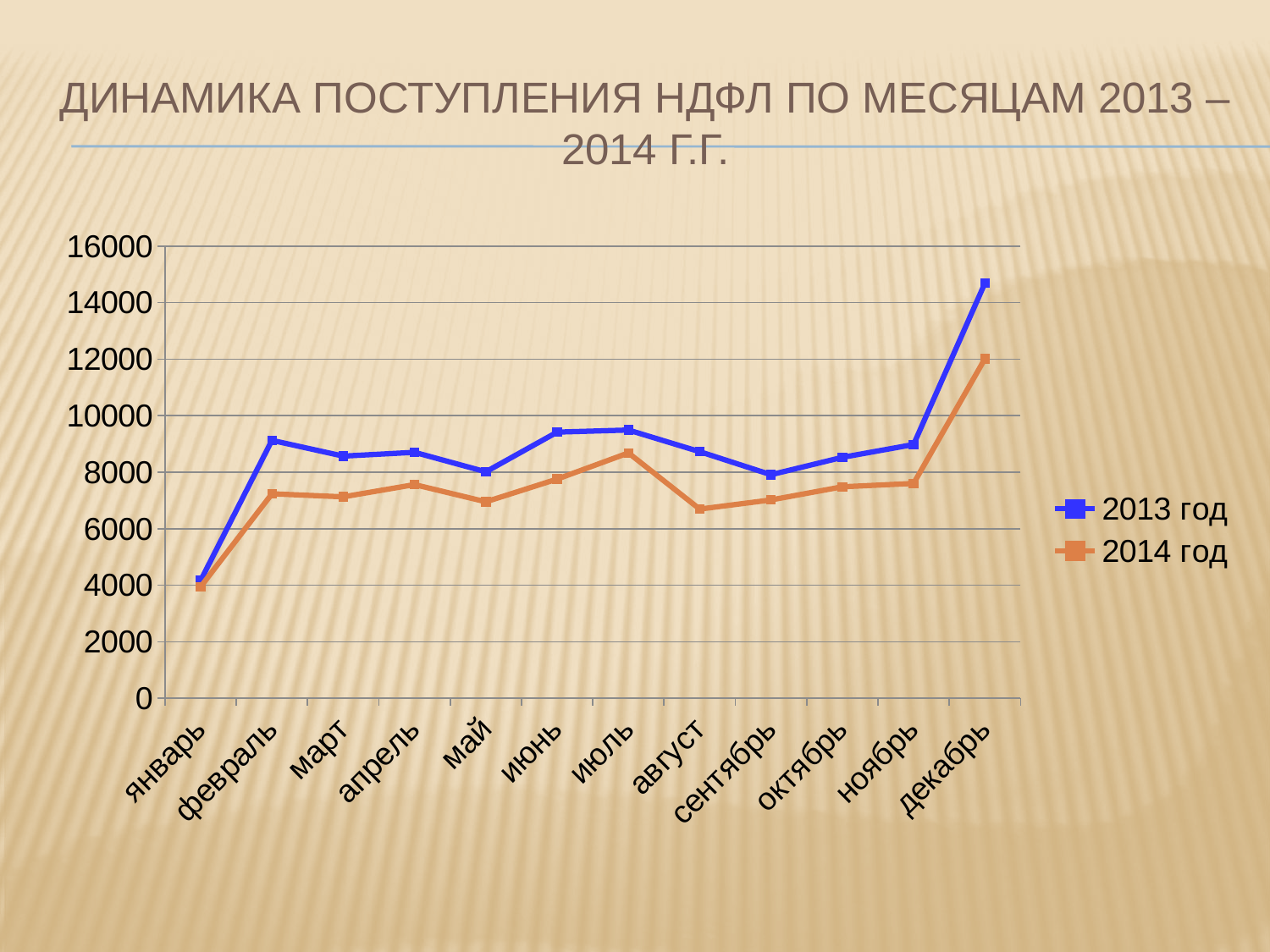

# Динамика поступления НДФЛ по месяцам 2013 – 2014 г.г.

### Chart

| Category | 2013 год | 2014 год |
|---|---|---|
| январь | 4166.3 | 3945.1 |
| февраль | 9126.4 | 7234.6 |
| март | 8568.7 | 7127.4 |
| апрель | 8703.4 | 7560.2 |
| май | 8013.8 | 6951.7 |
| июнь | 9416.9 | 7755.3 |
| июль | 9491.0 | 8682.299999999981 |
| август | 8725.799999999981 | 6694.2 |
| сентябрь | 7910.8 | 7017.0 |
| октябрь | 8523.6 | 7482.9 |
| ноябрь | 8978.7 | 7600.4 |
| декабрь | 14687.2 | 12011.5 |